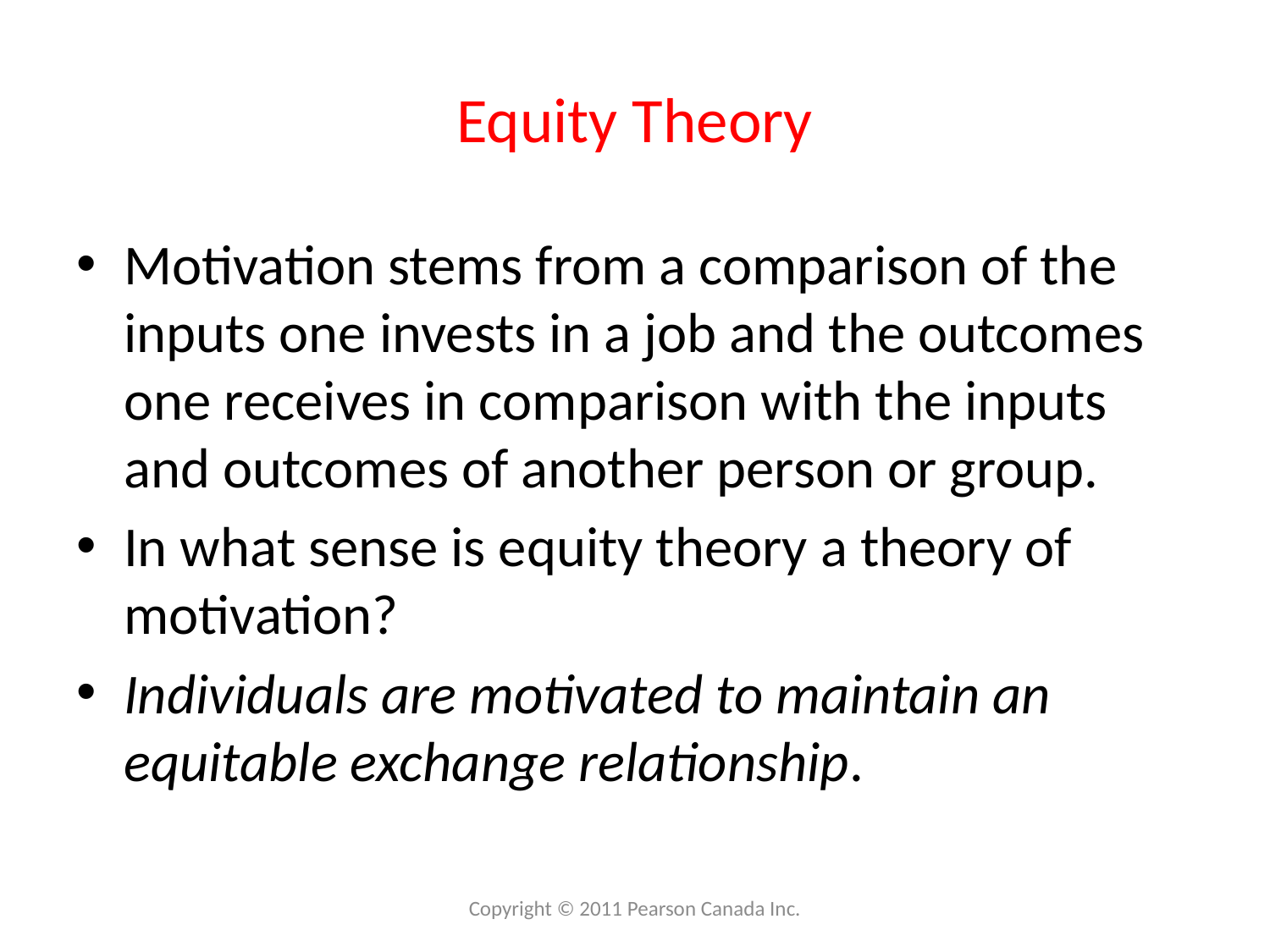

# Equity Theory
Motivation stems from a comparison of the inputs one invests in a job and the outcomes one receives in comparison with the inputs and outcomes of another person or group.
In what sense is equity theory a theory of motivation?
Individuals are motivated to maintain an equitable exchange relationship.
Copyright © 2011 Pearson Canada Inc.